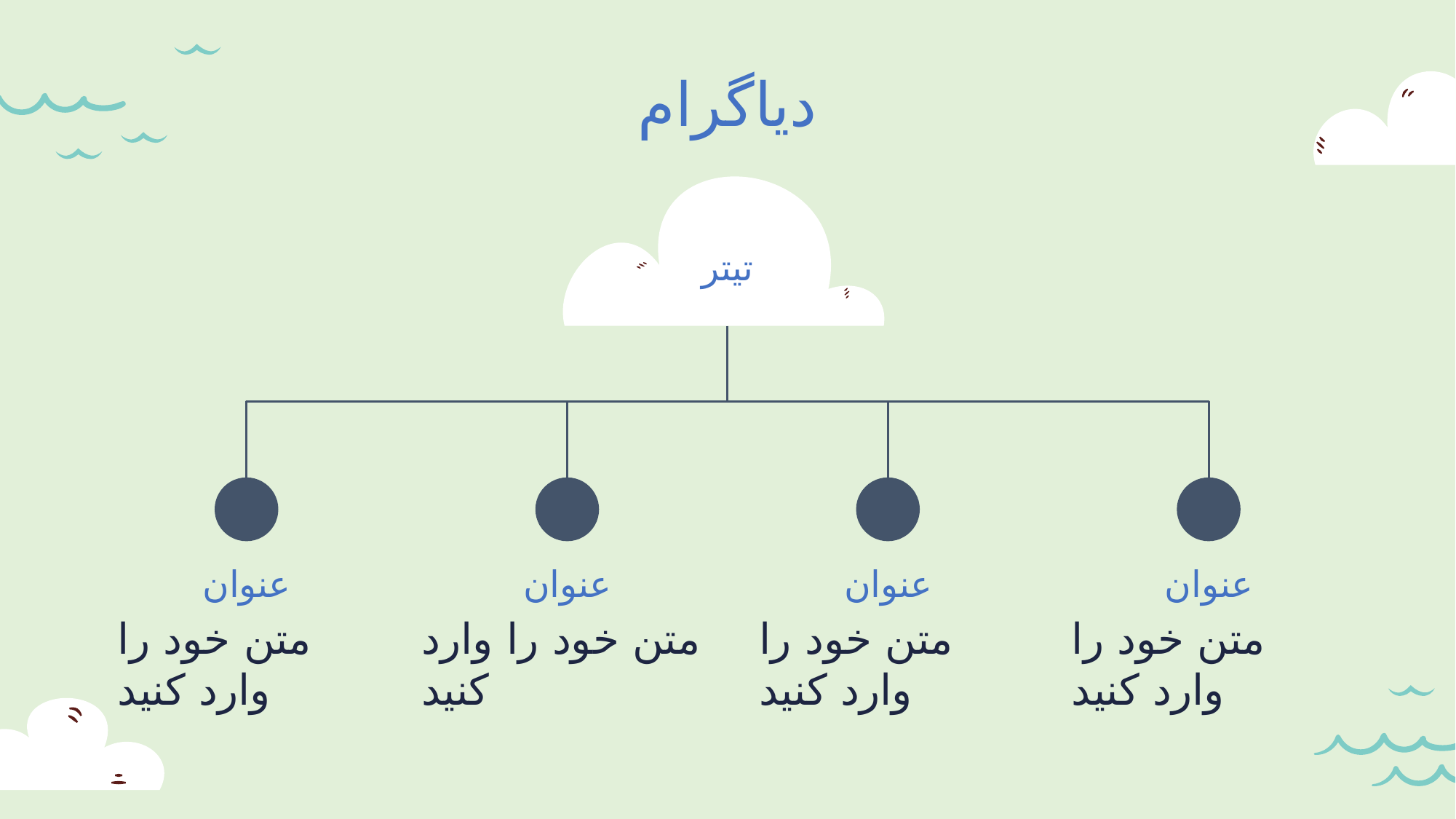

# دیاگرام

تیتر

عنوان
عنوان
عنوان
عنوان
متن خود را وارد کنید
متن خود را وارد کنید
متن خود را وارد کنید
متن خود را وارد کنید